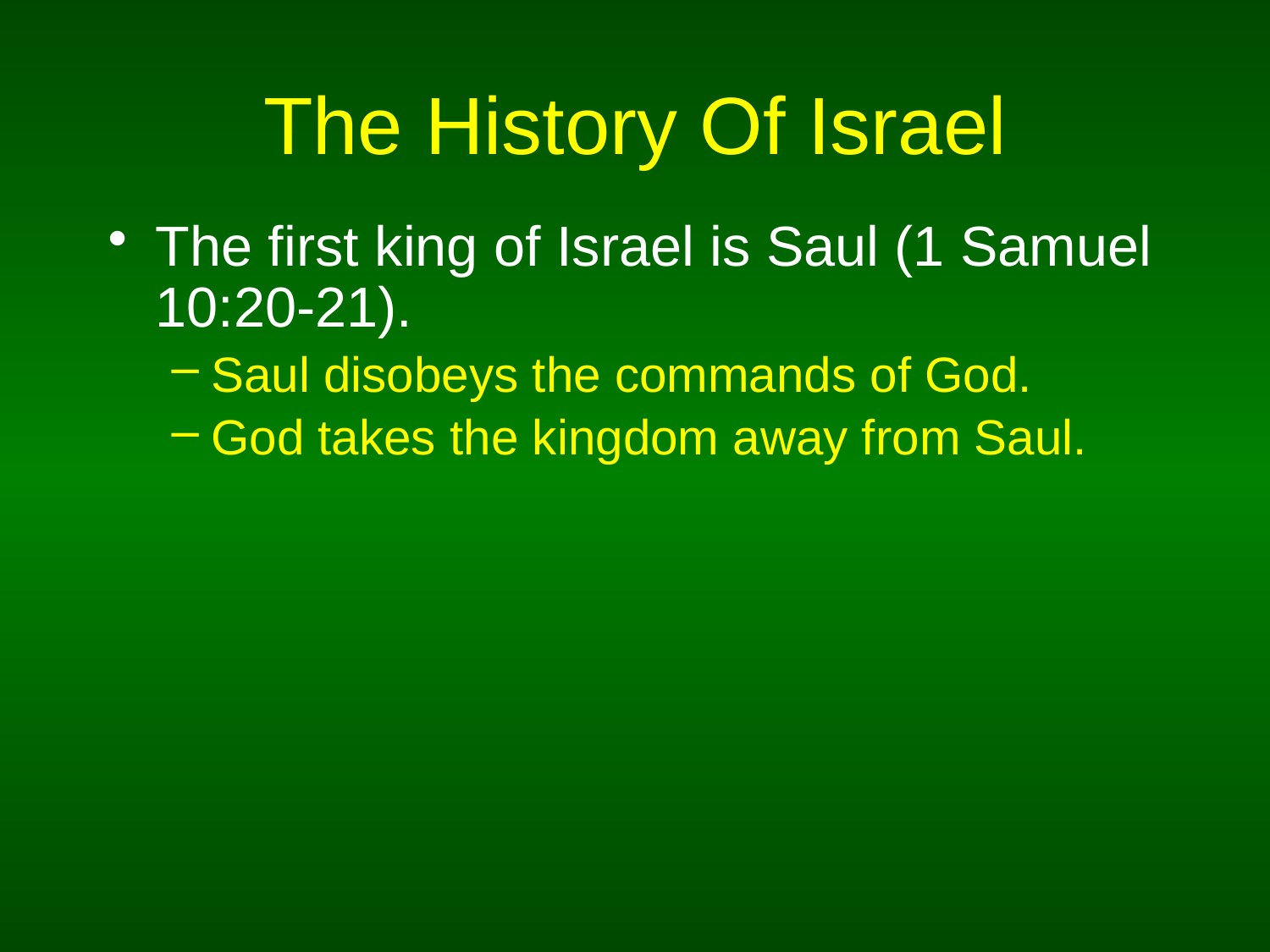

# The History Of Israel
The first king of Israel is Saul (1 Samuel 10:20-21).
Saul disobeys the commands of God.
God takes the kingdom away from Saul.